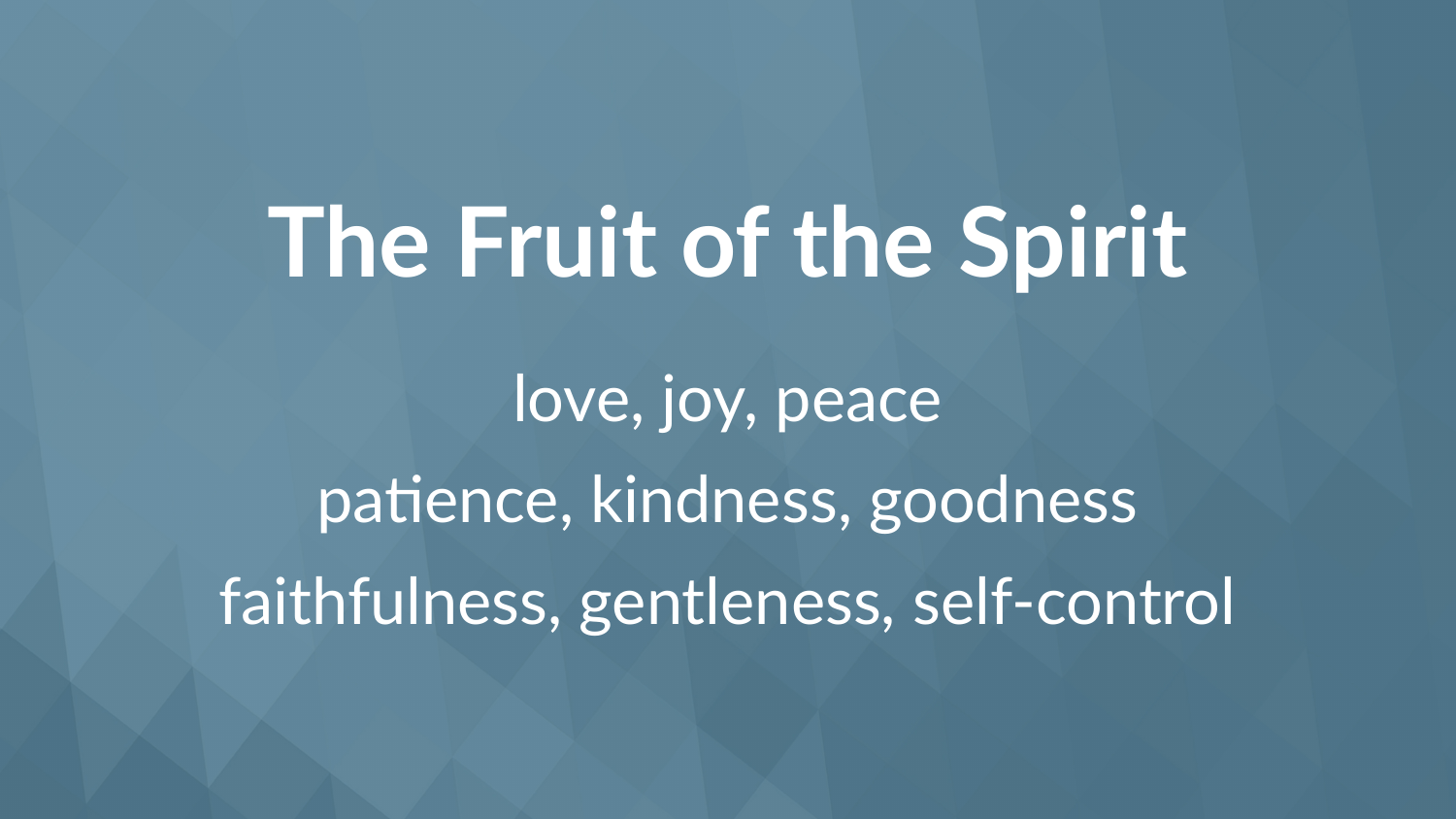

The Fruit of the Spirit
love, joy, peace
patience, kindness, goodness
faithfulness, gentleness, self-control